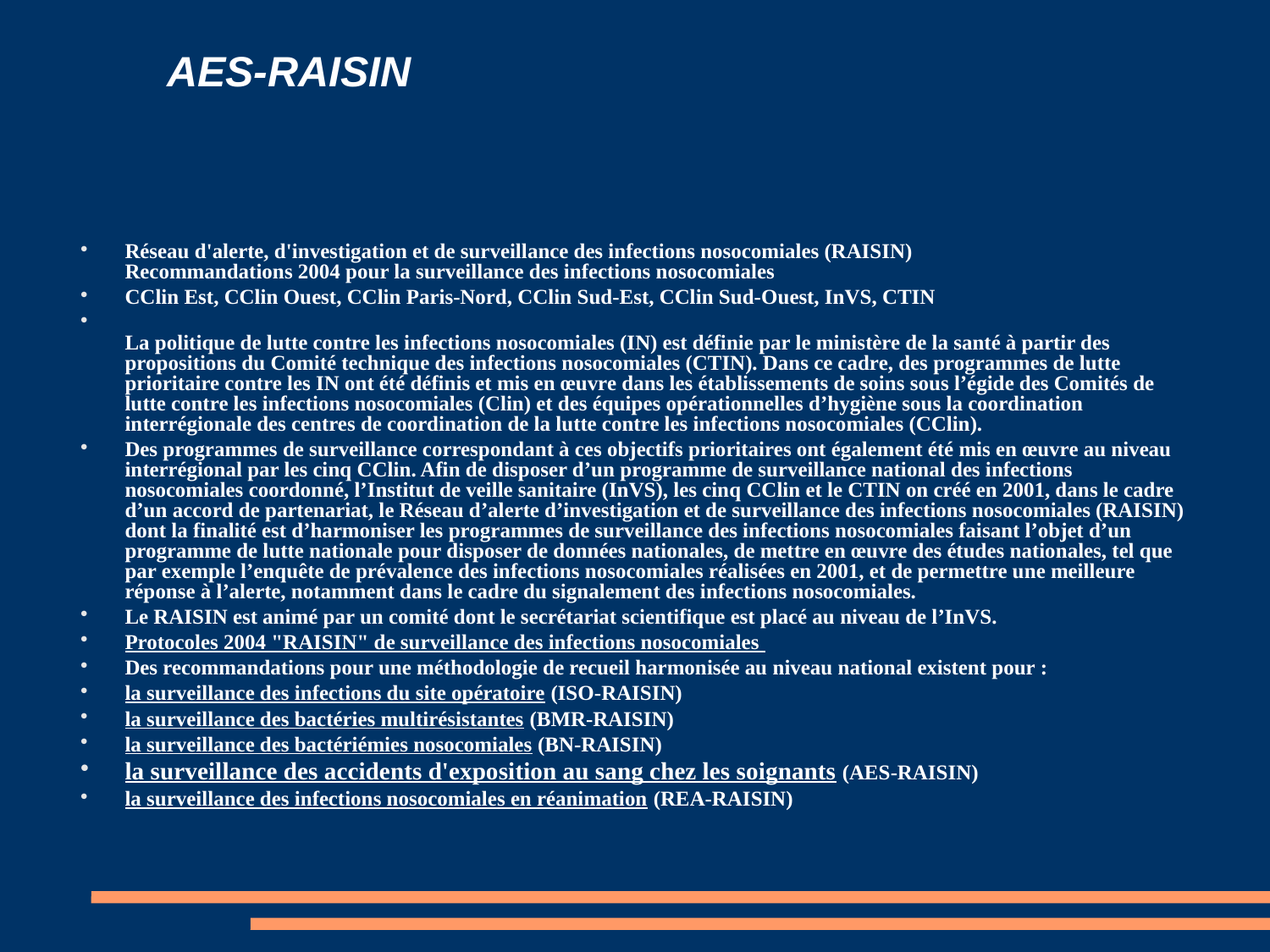

# AES-RAISIN
Réseau d'alerte, d'investigation et de surveillance des infections nosocomiales (RAISIN)
Recommandations 2004 pour la surveillance des infections nosocomiales
CClin Est, CClin Ouest, CClin Paris-Nord, CClin Sud-Est, CClin Sud-Ouest, InVS, CTIN
La politique de lutte contre les infections nosocomiales (IN) est définie par le ministère de la santé à partir des propositions du Comité technique des infections nosocomiales (CTIN). Dans ce cadre, des programmes de lutte prioritaire contre les IN ont été définis et mis en œuvre dans les établissements de soins sous l’égide des Comités de lutte contre les infections nosocomiales (Clin) et des équipes opérationnelles d’hygiène sous la coordination interrégionale des centres de coordination de la lutte contre les infections nosocomiales (CClin).
Des programmes de surveillance correspondant à ces objectifs prioritaires ont également été mis en œuvre au niveau interrégional par les cinq CClin. Afin de disposer d’un programme de surveillance national des infections nosocomiales coordonné, l’Institut de veille sanitaire (InVS), les cinq CClin et le CTIN on créé en 2001, dans le cadre d’un accord de partenariat, le Réseau d’alerte d’investigation et de surveillance des infections nosocomiales (RAISIN) dont la finalité est d’harmoniser les programmes de surveillance des infections nosocomiales faisant l’objet d’un programme de lutte nationale pour disposer de données nationales, de mettre en œuvre des études nationales, tel que par exemple l’enquête de prévalence des infections nosocomiales réalisées en 2001, et de permettre une meilleure réponse à l’alerte, notamment dans le cadre du signalement des infections nosocomiales.
Le RAISIN est animé par un comité dont le secrétariat scientifique est placé au niveau de l’InVS.
Protocoles 2004 "RAISIN" de surveillance des infections nosocomiales
Des recommandations pour une méthodologie de recueil harmonisée au niveau national existent pour :
la surveillance des infections du site opératoire (ISO-RAISIN)
la surveillance des bactéries multirésistantes (BMR-RAISIN)
la surveillance des bactériémies nosocomiales (BN-RAISIN)
la surveillance des accidents d'exposition au sang chez les soignants (AES-RAISIN)
la surveillance des infections nosocomiales en réanimation (REA-RAISIN)